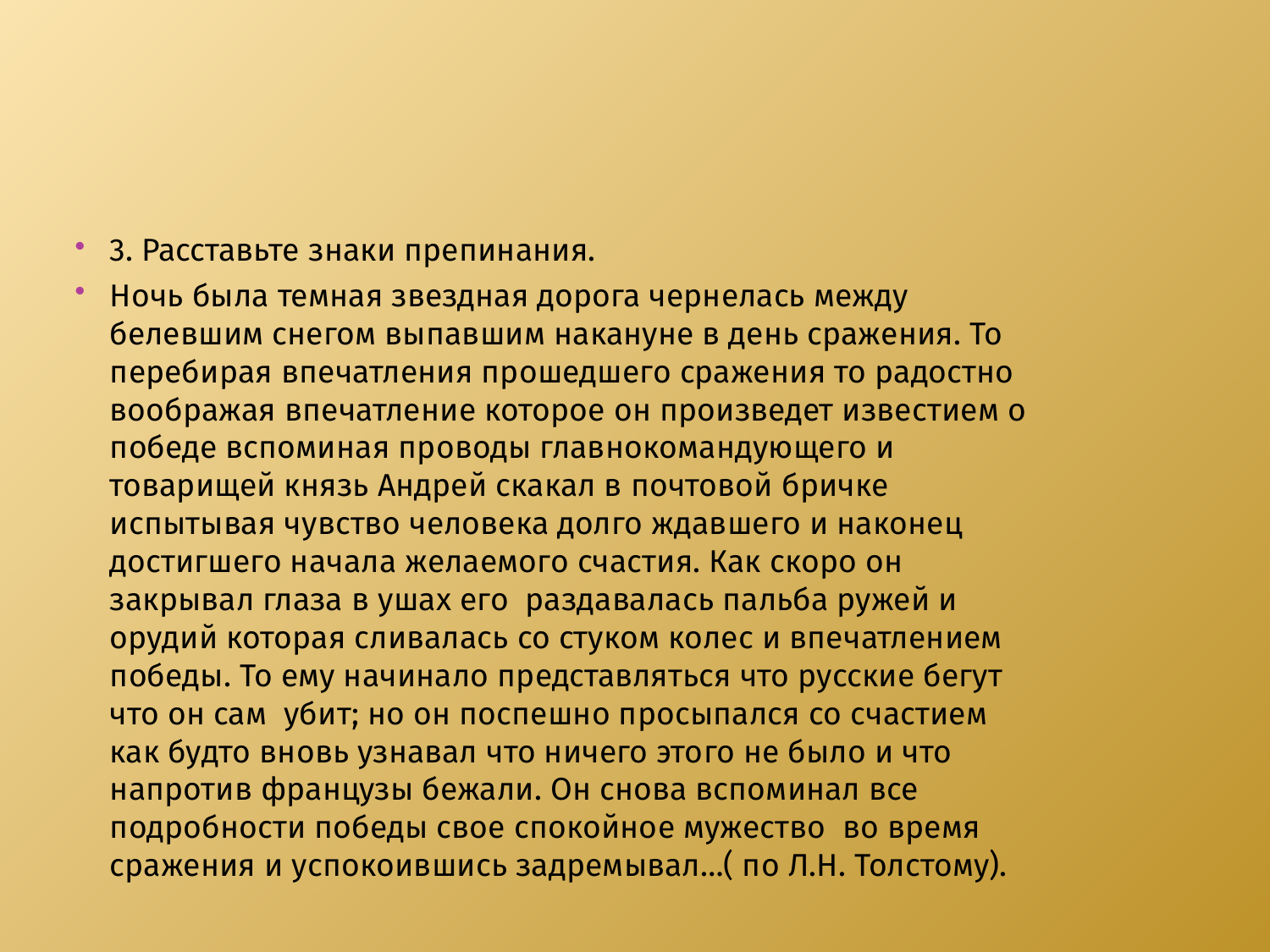

#
3. Расставьте знаки препинания.
Ночь была темная звездная дорога чернелась между белевшим снегом выпавшим накануне в день сражения. То перебирая впечатления прошедшего сражения то радостно воображая впечатление которое он произведет известием о победе вспоминая проводы главнокомандующего и товарищей князь Андрей скакал в почтовой бричке испытывая чувство человека долго ждавшего и наконец достигшего начала желаемого счастия. Как скоро он закрывал глаза в ушах его  раздавалась пальба ружей и орудий которая сливалась со стуком колес и впечатлением победы. То ему начинало представляться что русские бегут что он сам  убит; но он поспешно просыпался со счастием  как будто вновь узнавал что ничего этого не было и что напротив французы бежали. Он снова вспоминал все подробности победы свое спокойное мужество  во время сражения и успокоившись задремывал…( по Л.Н. Толстому).